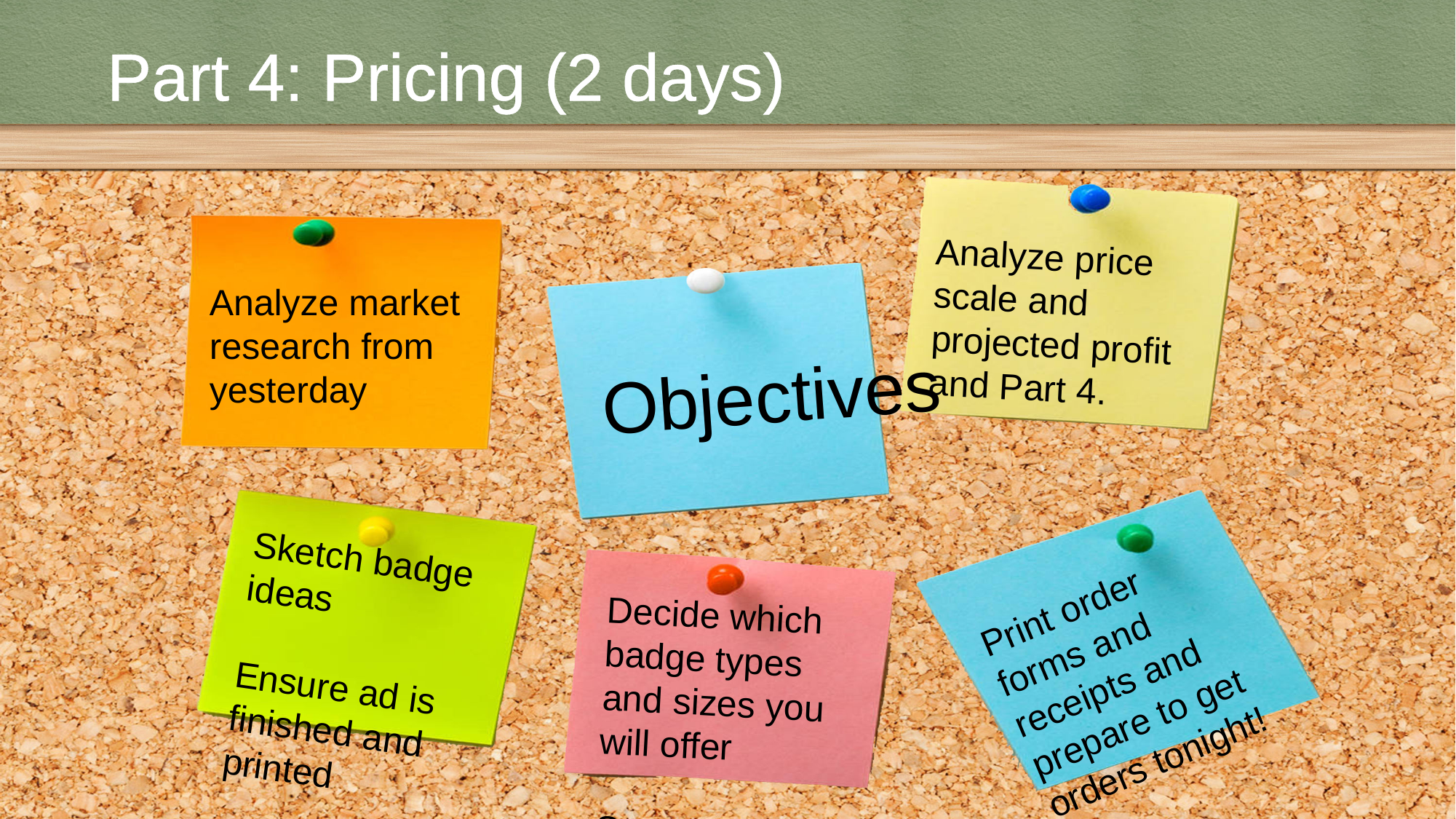

# Part 4: Pricing (2 days)
Analyze price scale and projected profit and Part 4.
Analyze market research from yesterday
Objectives
Sketch badge ideas

Ensure ad is finished and printed
Print order forms and receipts and prepare to get orders tonight!
Decide which badge types and sizes you will offer

Set prices for each type